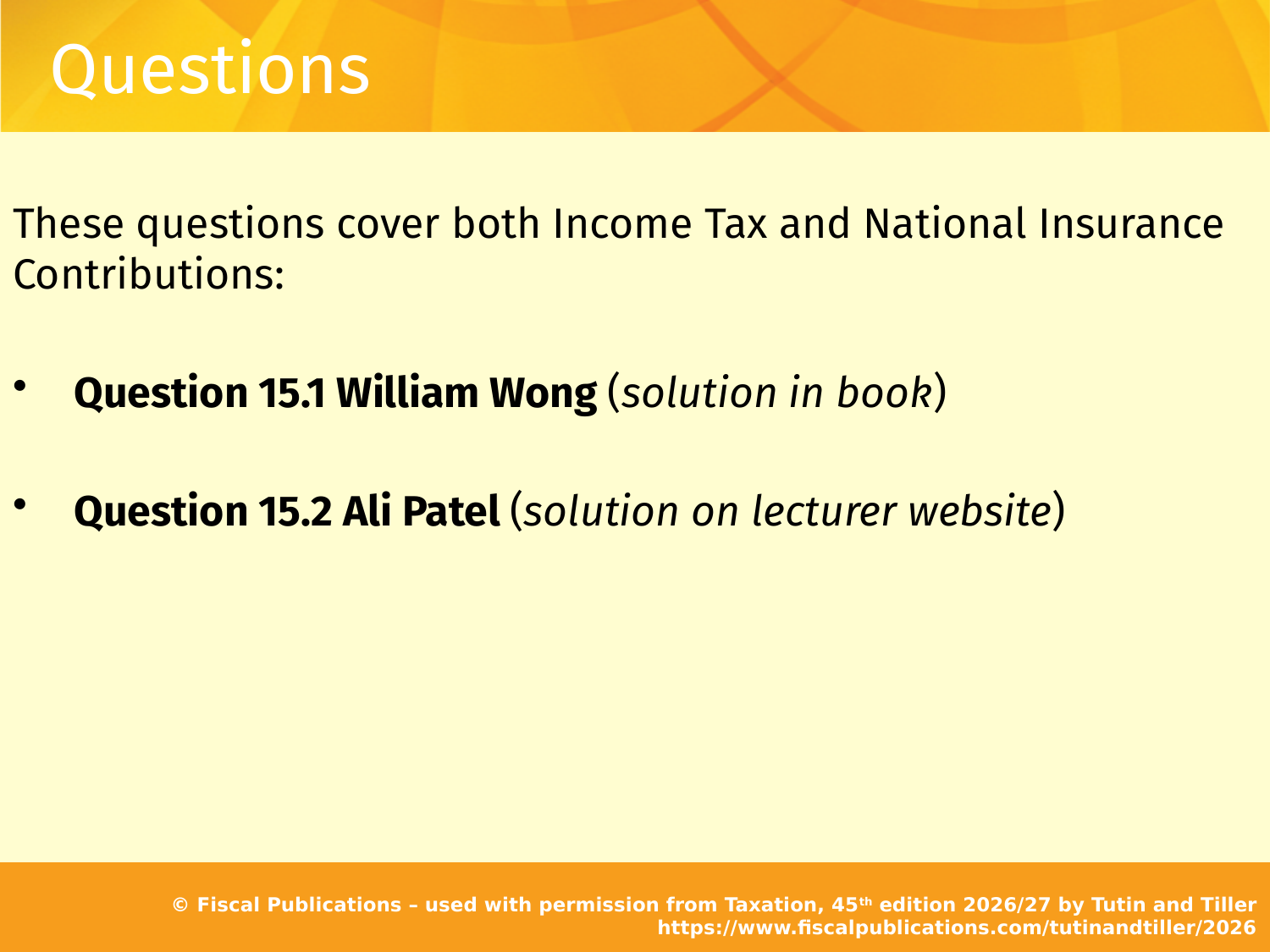

# Questions

These questions cover both Income Tax and National Insurance Contributions:

Question 15.1 William Wong (solution in book)

Question 15.2 Ali Patel (solution on lecturer website)